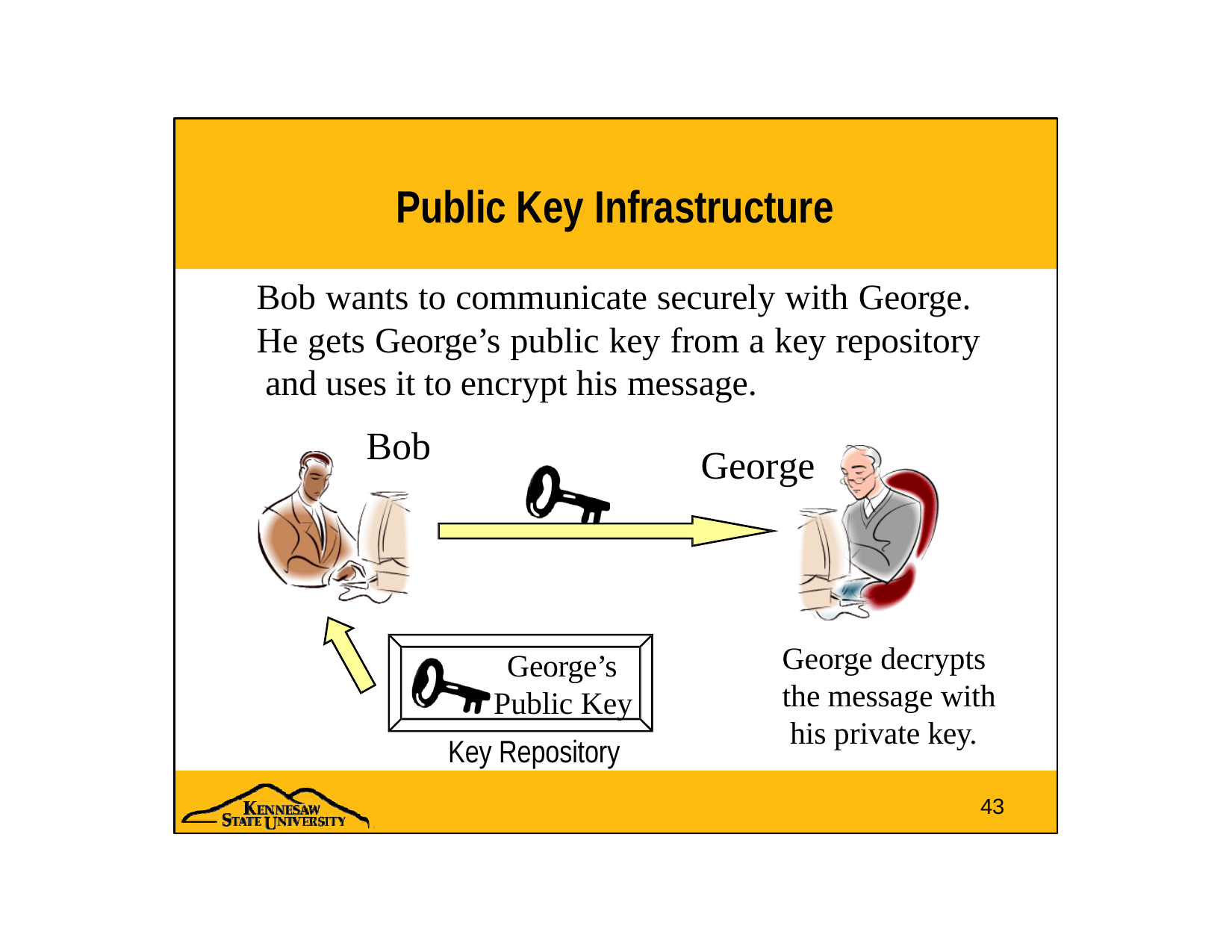

# Public Key Infrastructure
Bob wants to communicate securely with George.  He gets George’s public key from a key repository  and uses it to encrypt his message.
Bob
George

George decrypts  the message with  his private key.
George’s  Public Key
Key Repository

43